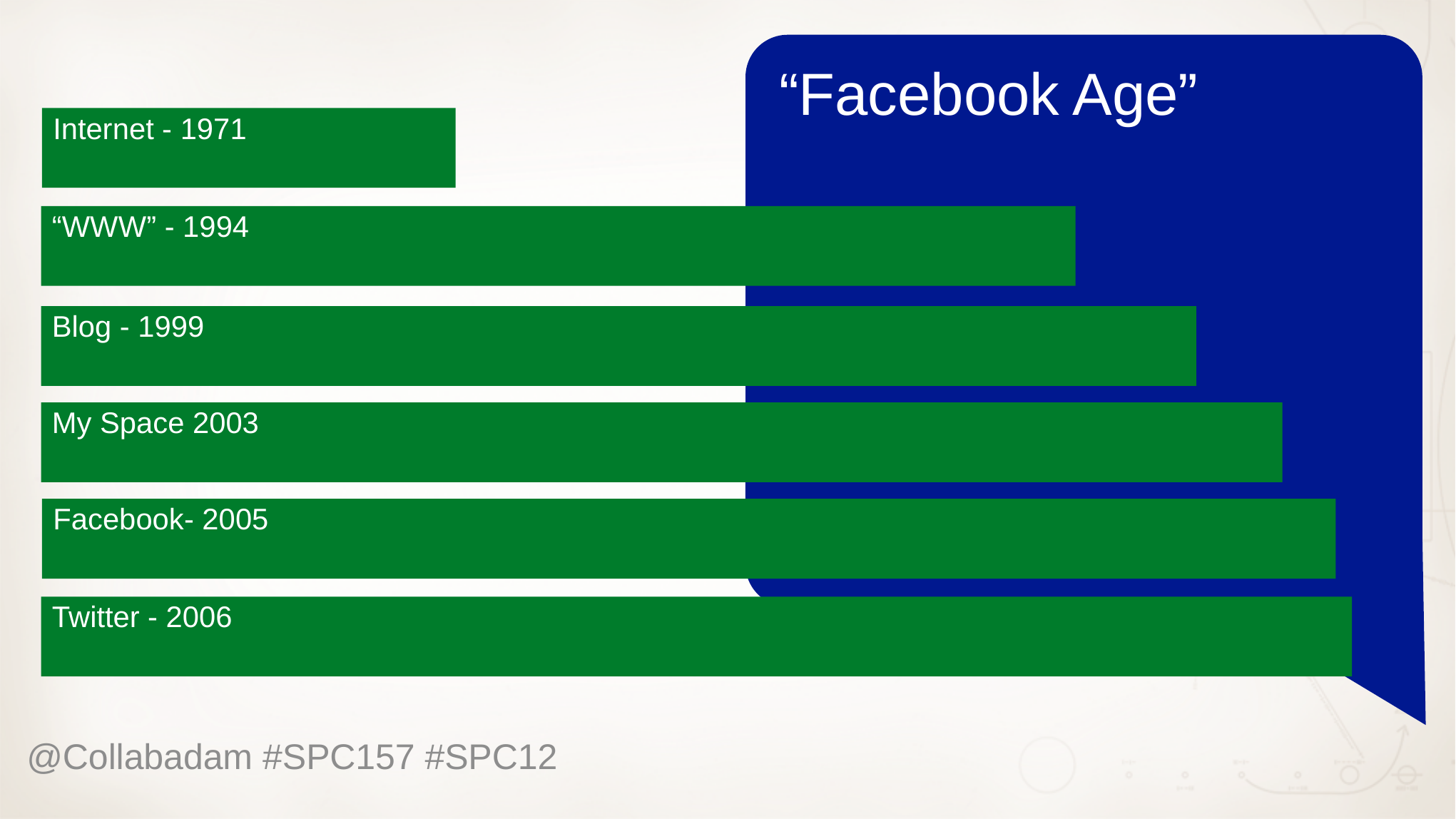

“Facebook Age”

Internet - 1971
“WWW” - 1994
Blog - 1999
My Space 2003
Facebook- 2005
Twitter - 2006